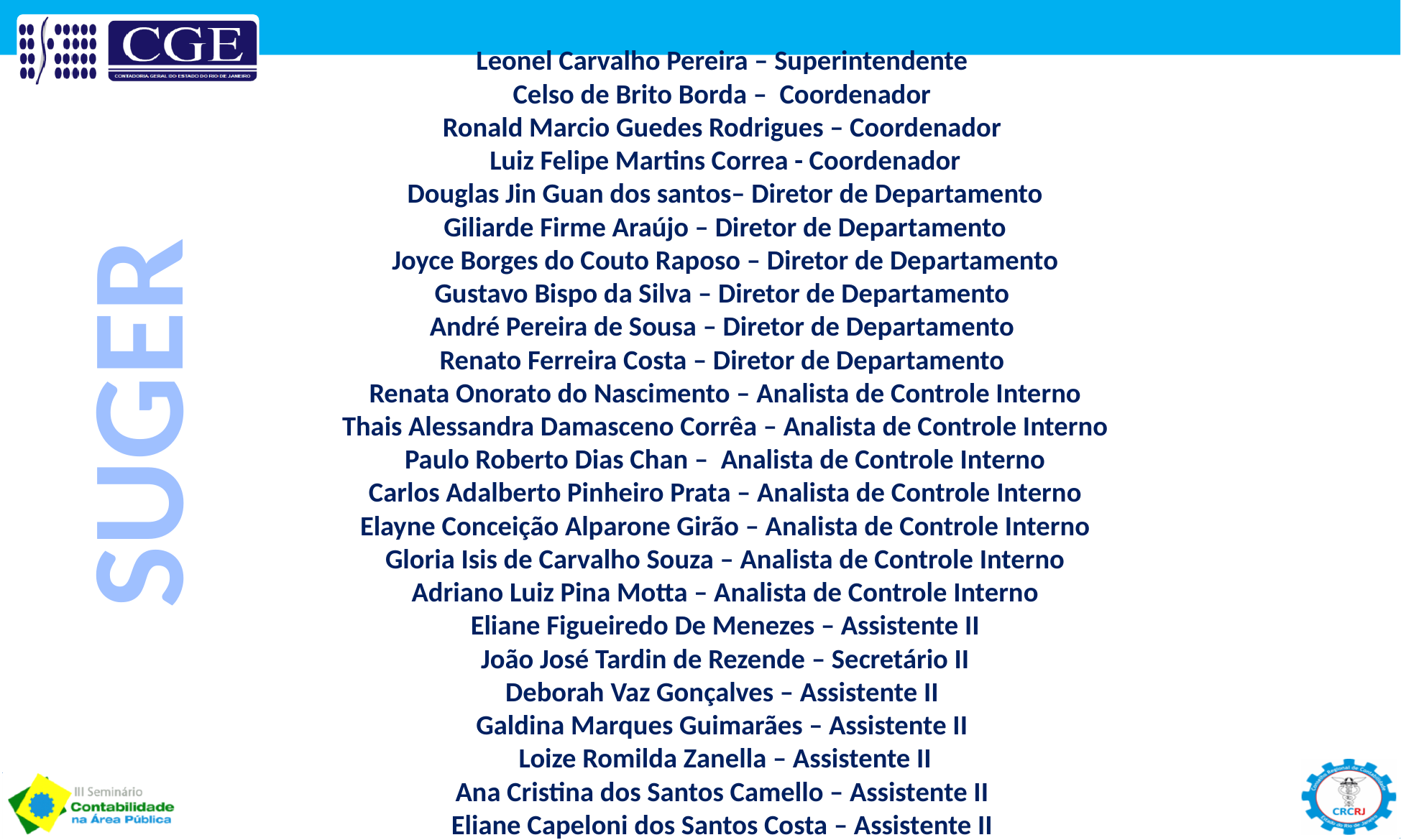

Leonel Carvalho Pereira – Superintendente
Celso de Brito Borda –  Coordenador
Ronald Marcio Guedes Rodrigues – Coordenador
Luiz Felipe Martins Correa - Coordenador
Douglas Jin Guan dos santos– Diretor de Departamento
Giliarde Firme Araújo – Diretor de Departamento
Joyce Borges do Couto Raposo – Diretor de Departamento
Gustavo Bispo da Silva – Diretor de Departamento
André Pereira de Sousa – Diretor de Departamento
Renato Ferreira Costa – Diretor de Departamento
Renata Onorato do Nascimento – Analista de Controle Interno
Thais Alessandra Damasceno Corrêa – Analista de Controle Interno
Paulo Roberto Dias Chan –  Analista de Controle Interno
Carlos Adalberto Pinheiro Prata – Analista de Controle Interno
Elayne Conceição Alparone Girão – Analista de Controle Interno
Gloria Isis de Carvalho Souza – Analista de Controle Interno
Adriano Luiz Pina Motta – Analista de Controle Interno
Eliane Figueiredo De Menezes – Assistente II
João José Tardin de Rezende – Secretário II
Deborah Vaz Gonçalves – Assistente II
Galdina Marques Guimarães – Assistente II
Loize Romilda Zanella – Assistente II
Ana Cristina dos Santos Camello – Assistente II
Eliane Capeloni dos Santos Costa – Assistente II

#
SUGER